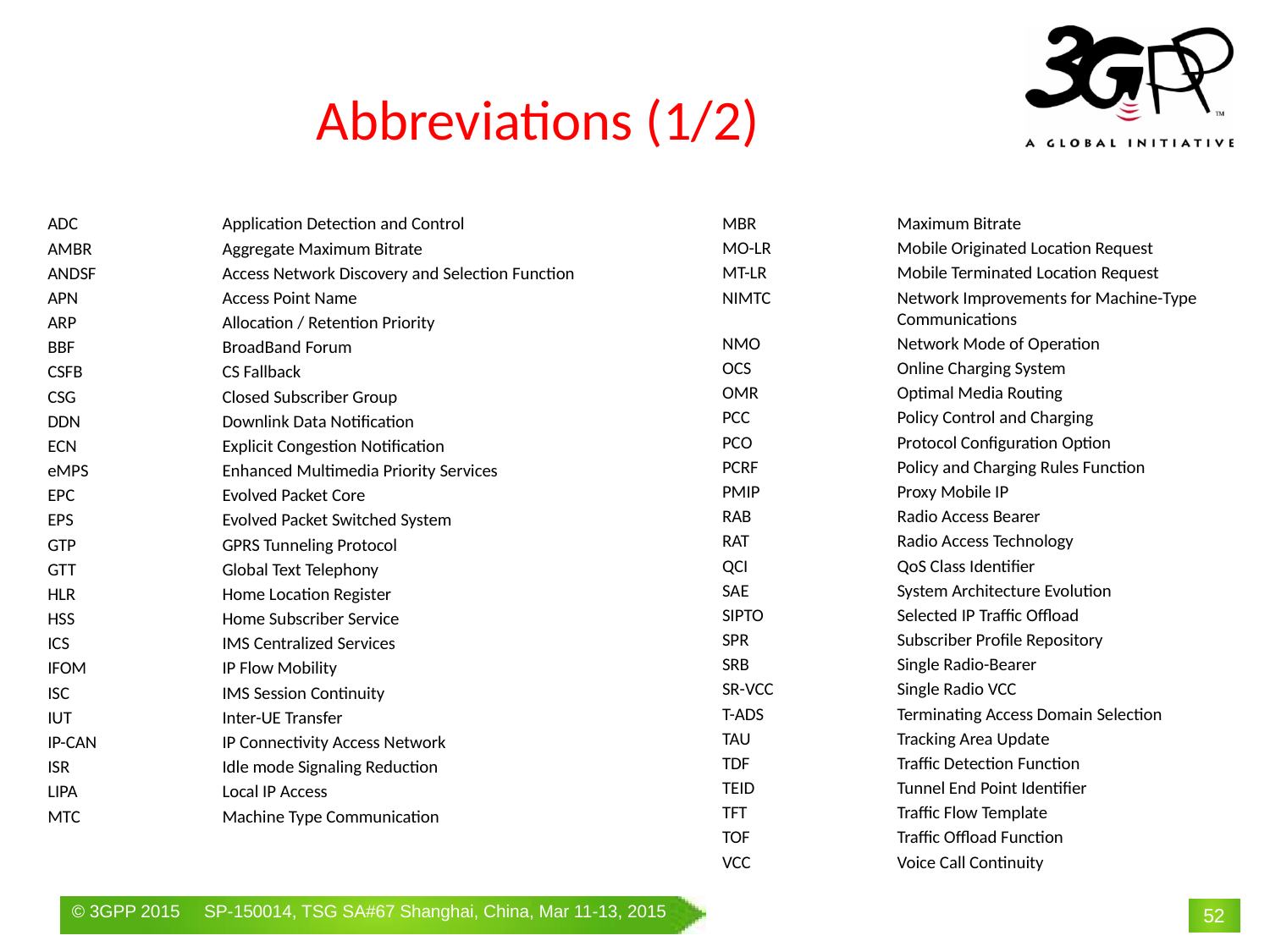

# Abbreviations (1/2)
ADC		Application Detection and Control
AMBR		Aggregate Maximum Bitrate
ANDSF	Access Network Discovery and Selection Function
APN		Access Point Name
ARP		Allocation / Retention Priority
BBF		BroadBand Forum
CSFB		CS Fallback
CSG		Closed Subscriber Group
DDN		Downlink Data Notification
ECN		Explicit Congestion Notification
eMPS		Enhanced Multimedia Priority Services
EPC		Evolved Packet Core
EPS		Evolved Packet Switched System
GTP		GPRS Tunneling Protocol
GTT		Global Text Telephony
HLR		Home Location Register
HSS		Home Subscriber Service
ICS		IMS Centralized Services
IFOM		IP Flow Mobility
ISC		IMS Session Continuity
IUT		Inter-UE Transfer
IP-CAN	IP Connectivity Access Network
ISR		Idle mode Signaling Reduction
LIPA		Local IP Access
MTC		Machine Type Communication
MBR		Maximum Bitrate
MO-LR	Mobile Originated Location Request
MT-LR		Mobile Terminated Location Request
NIMTC	Network Improvements for Machine-Type 	Communications
NMO		Network Mode of Operation
OCS		Online Charging System
OMR		Optimal Media Routing
PCC		Policy Control and Charging
PCO		Protocol Configuration Option
PCRF		Policy and Charging Rules Function
PMIP		Proxy Mobile IP
RAB		Radio Access Bearer
RAT		Radio Access Technology
QCI		QoS Class Identifier
SAE		System Architecture Evolution
SIPTO		Selected IP Traffic Offload
SPR		Subscriber Profile Repository
SRB		Single Radio-Bearer
SR-VCC	Single Radio VCC
T-ADS		Terminating Access Domain Selection
TAU		Tracking Area Update
TDF		Traffic Detection Function
TEID		Tunnel End Point Identifier
TFT		Traffic Flow Template
TOF		Traffic Offload Function
VCC		Voice Call Continuity
52